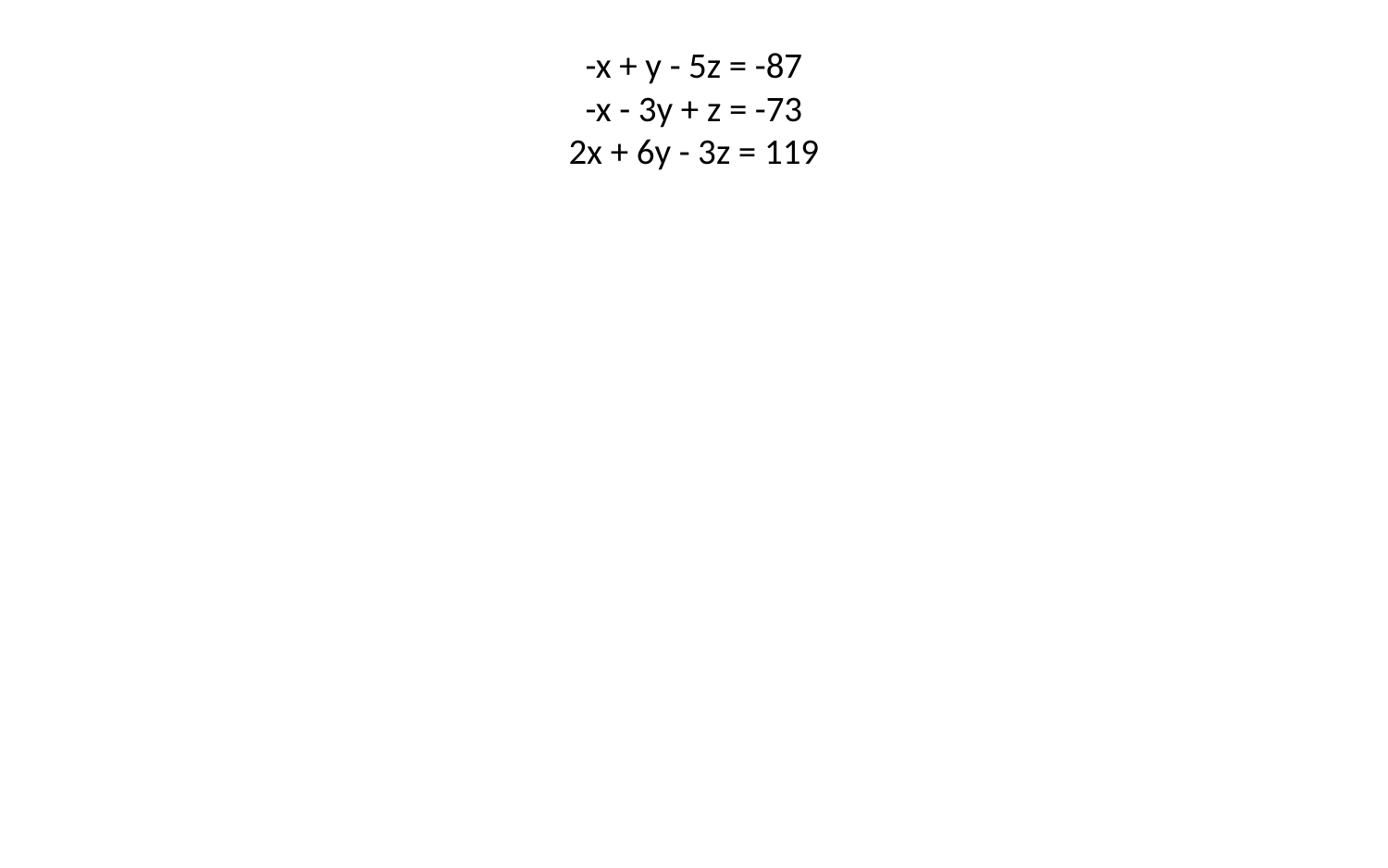

# -x + y - 5z = -87 -x - 3y + z = -73 2x + 6y - 3z = 119